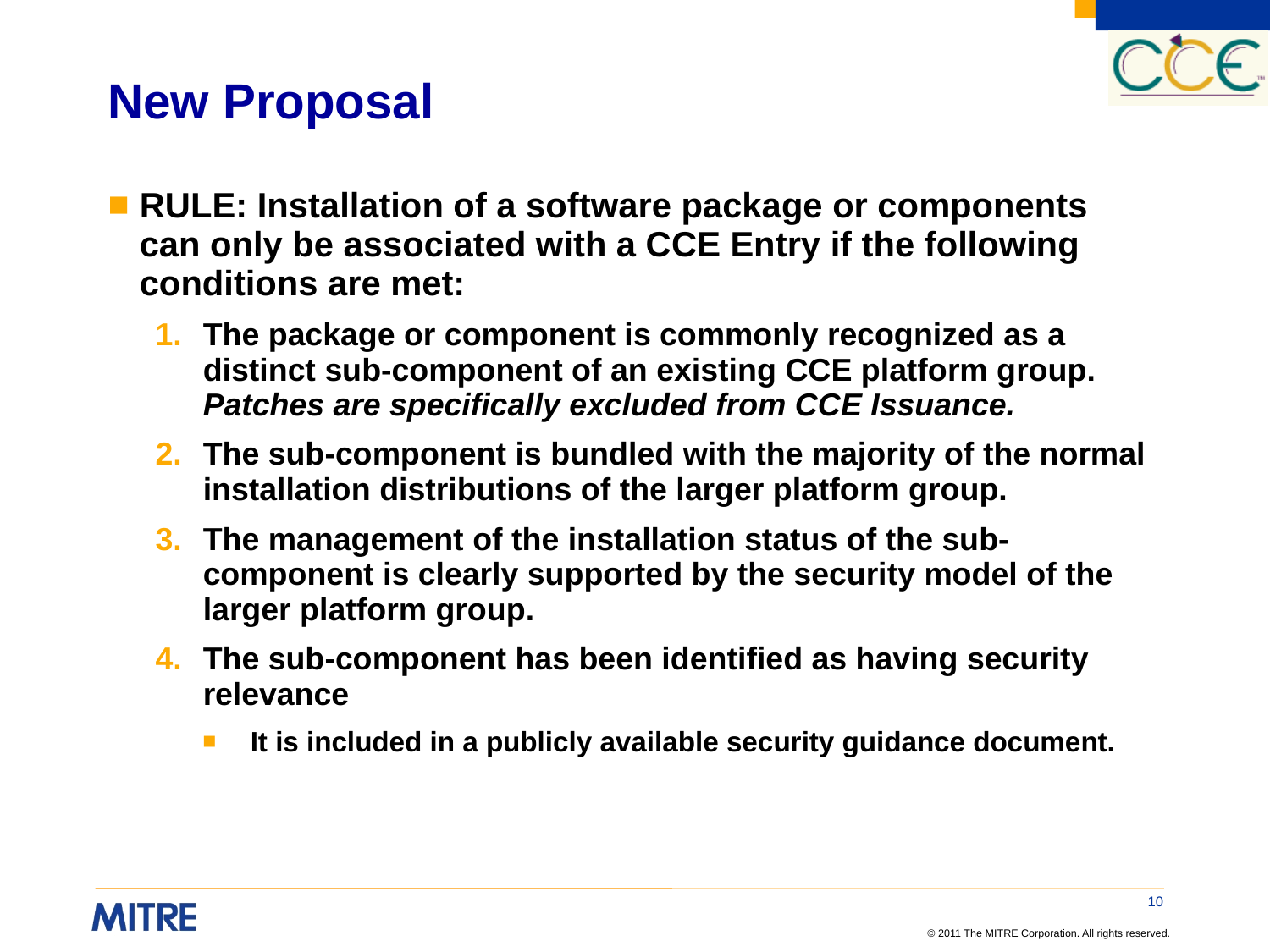

# New Proposal
RULE: Installation of a software package or components can only be associated with a CCE Entry if the following conditions are met:
The package or component is commonly recognized as a distinct sub-component of an existing CCE platform group.  Patches are specifically excluded from CCE Issuance.
The sub-component is bundled with the majority of the normal installation distributions of the larger platform group.
The management of the installation status of the sub-component is clearly supported by the security model of the larger platform group.
The sub-component has been identified as having security relevance
It is included in a publicly available security guidance document.
10